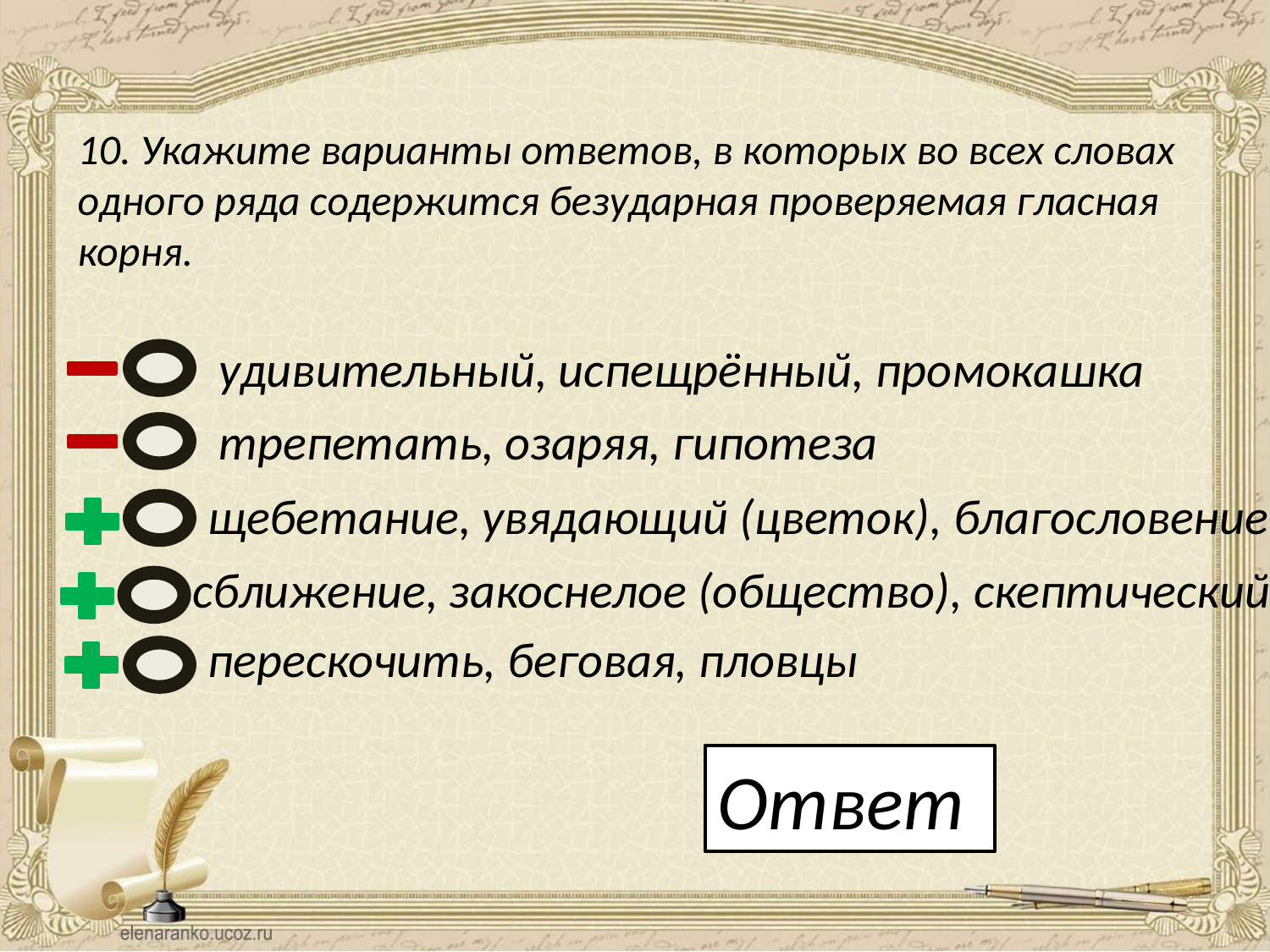

10. Укажите варианты ответов, в которых во всех словах одного ряда содержится безударная проверяемая гласная корня.
 удивительный, испещрённый, промокашка

 трепетать, озаряя, гипотеза

щебетание, увядающий (цветок), благословение

сближение, закоснелое (общество), скептический

перескочить, беговая, пловцы

Ответ